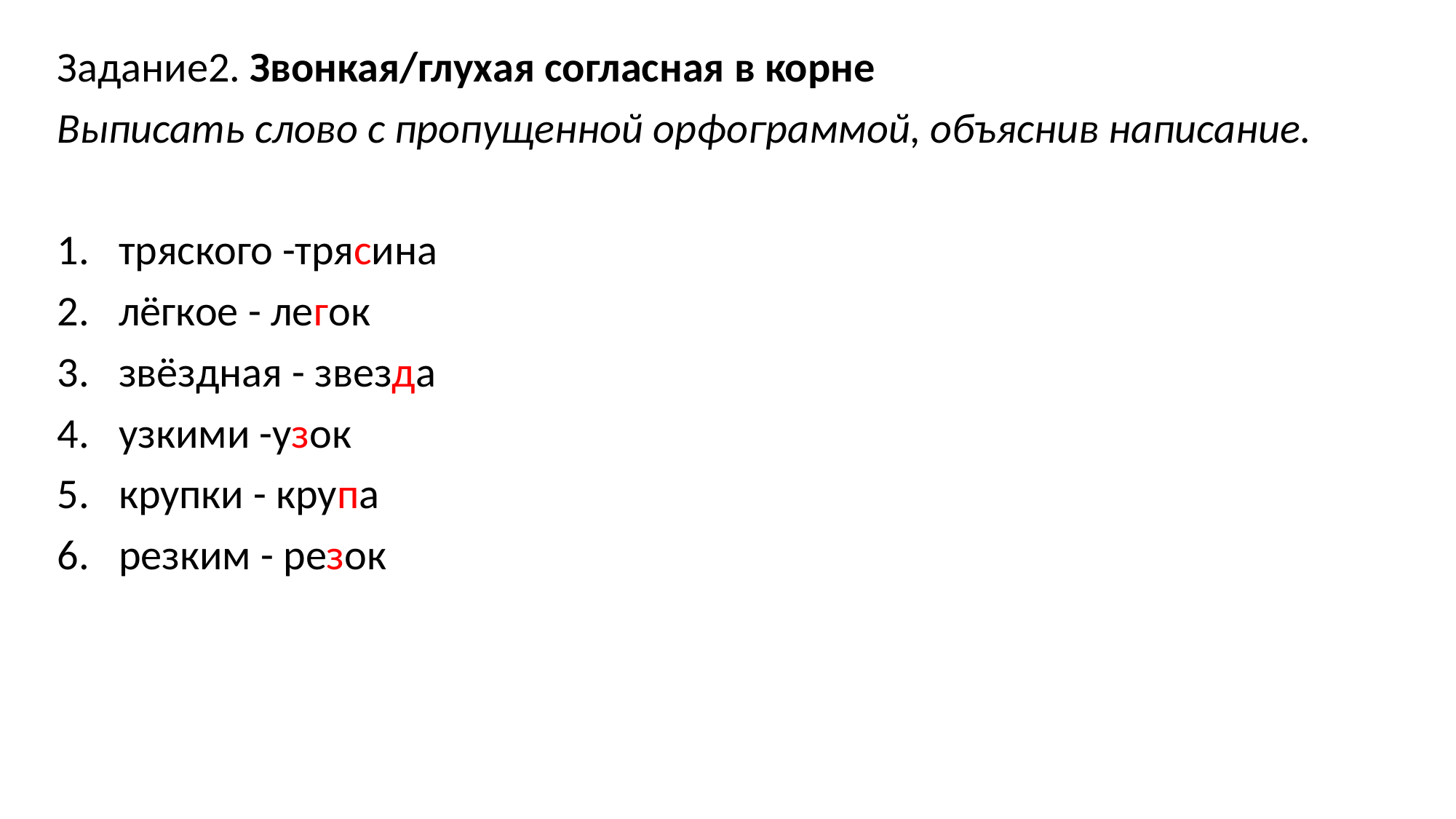

Задание2. Звонкая/глухая согласная в корне
Выписать слово с пропущенной орфограммой, объяснив написание.

тряского -трясина
лёгкое - легок
звёздная - звезда
узкими -узок
крупки - крупа
резким - резок